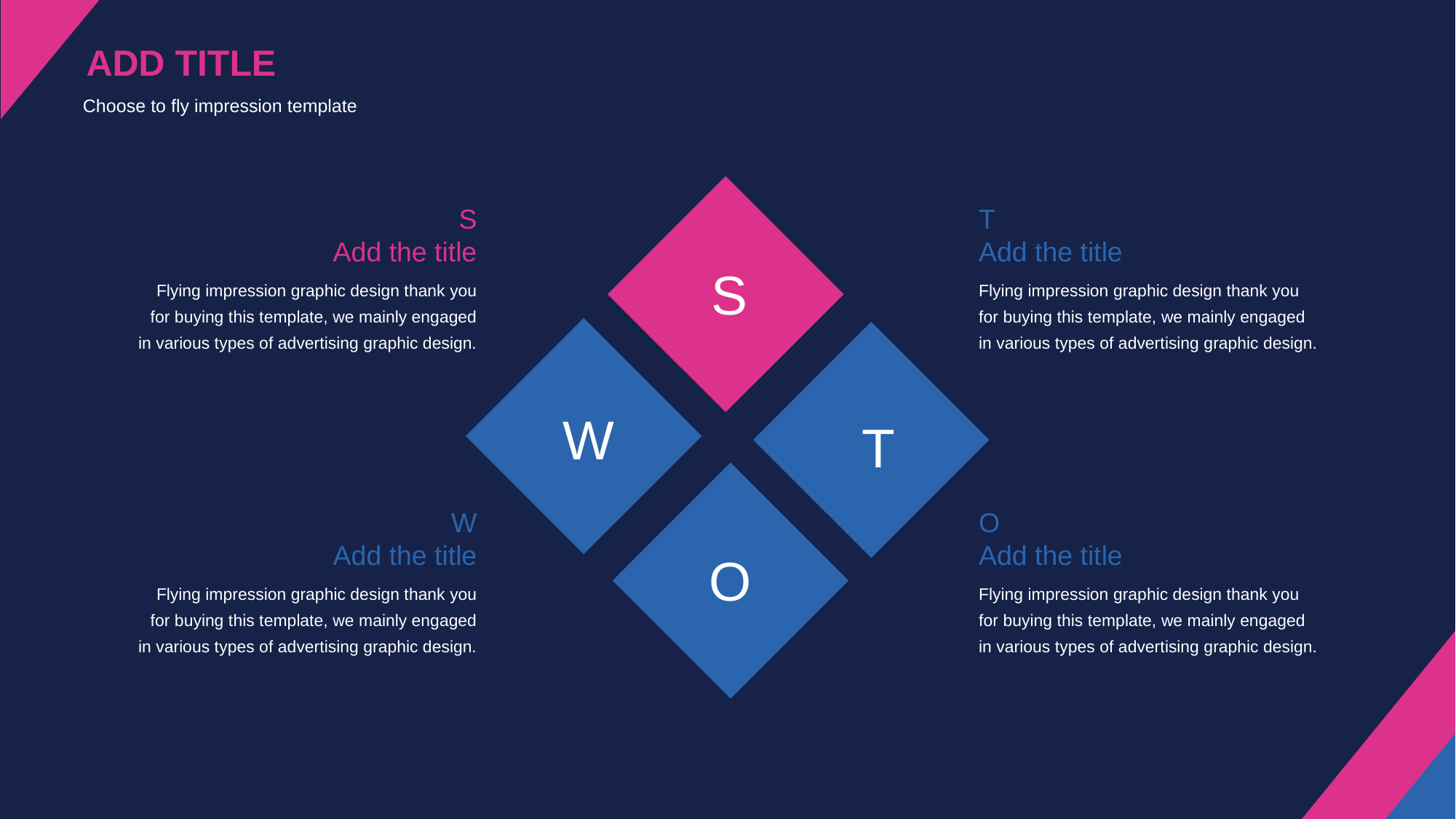

ADD TITLE
Choose to fly impression template
S
Add the title
T
Add the title

S
Flying impression graphic design thank you for buying this template, we mainly engaged in various types of advertising graphic design.
Flying impression graphic design thank you for buying this template, we mainly engaged in various types of advertising graphic design.

W
T

W
Add the title
O
Add the title
O
Flying impression graphic design thank you for buying this template, we mainly engaged in various types of advertising graphic design.
Flying impression graphic design thank you for buying this template, we mainly engaged in various types of advertising graphic design.